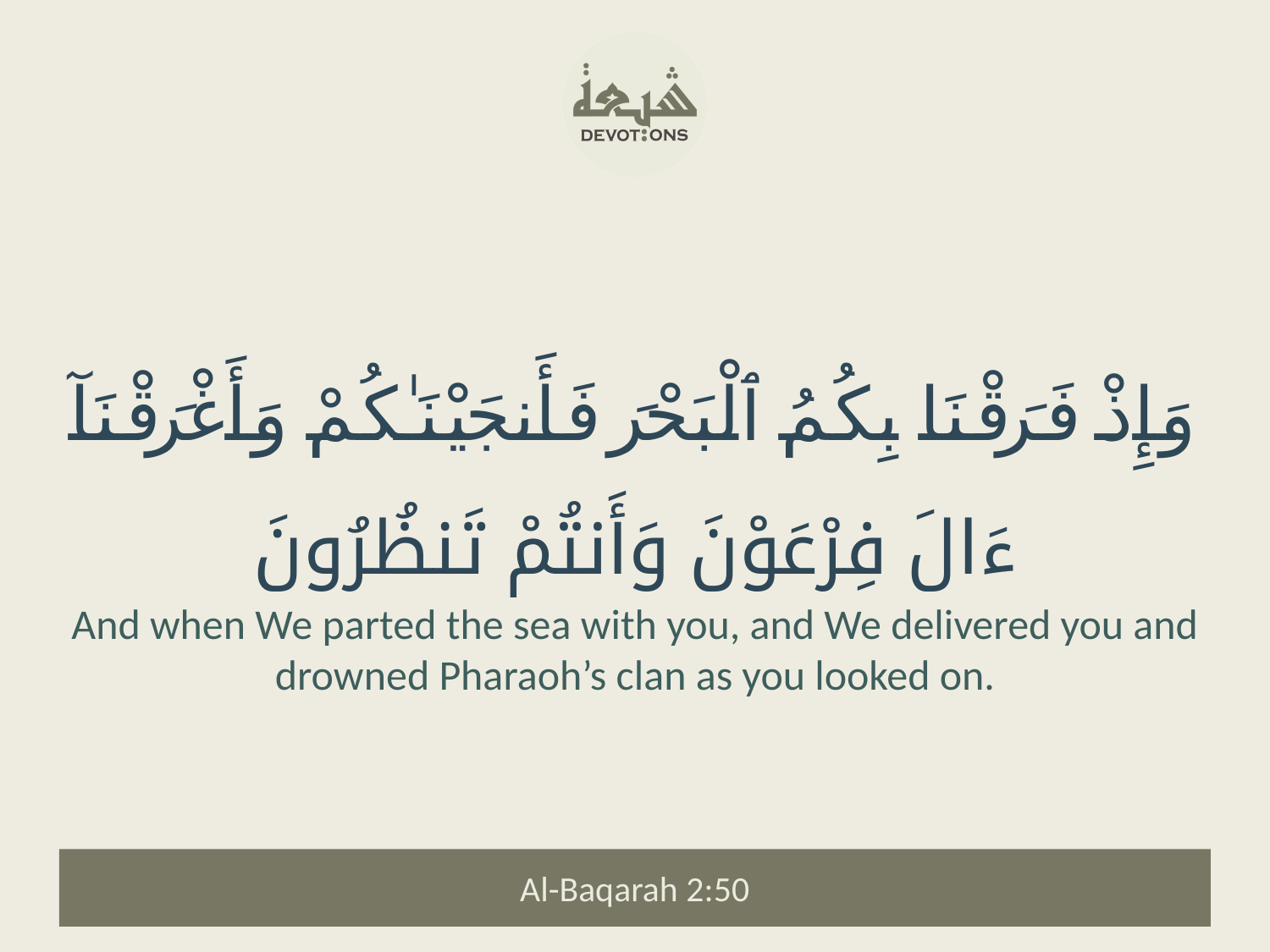

وَإِذْ فَرَقْنَا بِكُمُ ٱلْبَحْرَ فَأَنجَيْنَـٰكُمْ وَأَغْرَقْنَآ ءَالَ فِرْعَوْنَ وَأَنتُمْ تَنظُرُونَ
And when We parted the sea with you, and We delivered you and drowned Pharaoh’s clan as you looked on.
Al-Baqarah 2:50